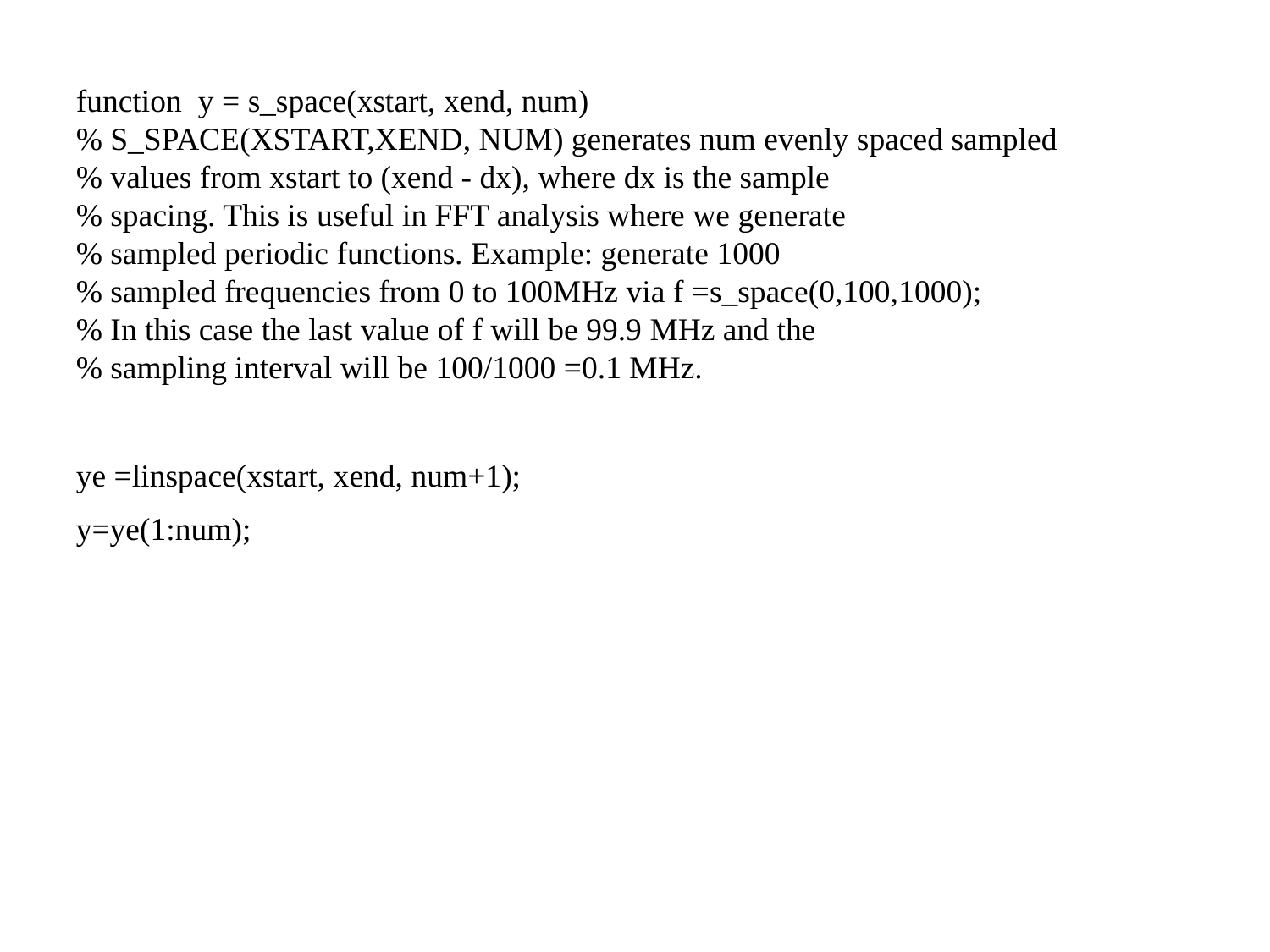

function  y = s_space(xstart, xend, num)
% S_SPACE(XSTART,XEND, NUM) generates num evenly spaced sampled
% values from xstart to (xend - dx), where dx is the sample
% spacing. This is useful in FFT analysis where we generate
% sampled periodic functions. Example: generate 1000
% sampled frequencies from 0 to 100MHz via f =s_space(0,100,1000);
% In this case the last value of f will be 99.9 MHz and the
% sampling interval will be 100/1000 =0.1 MHz.

ye =linspace(xstart, xend, num+1);
y=ye(1:num);